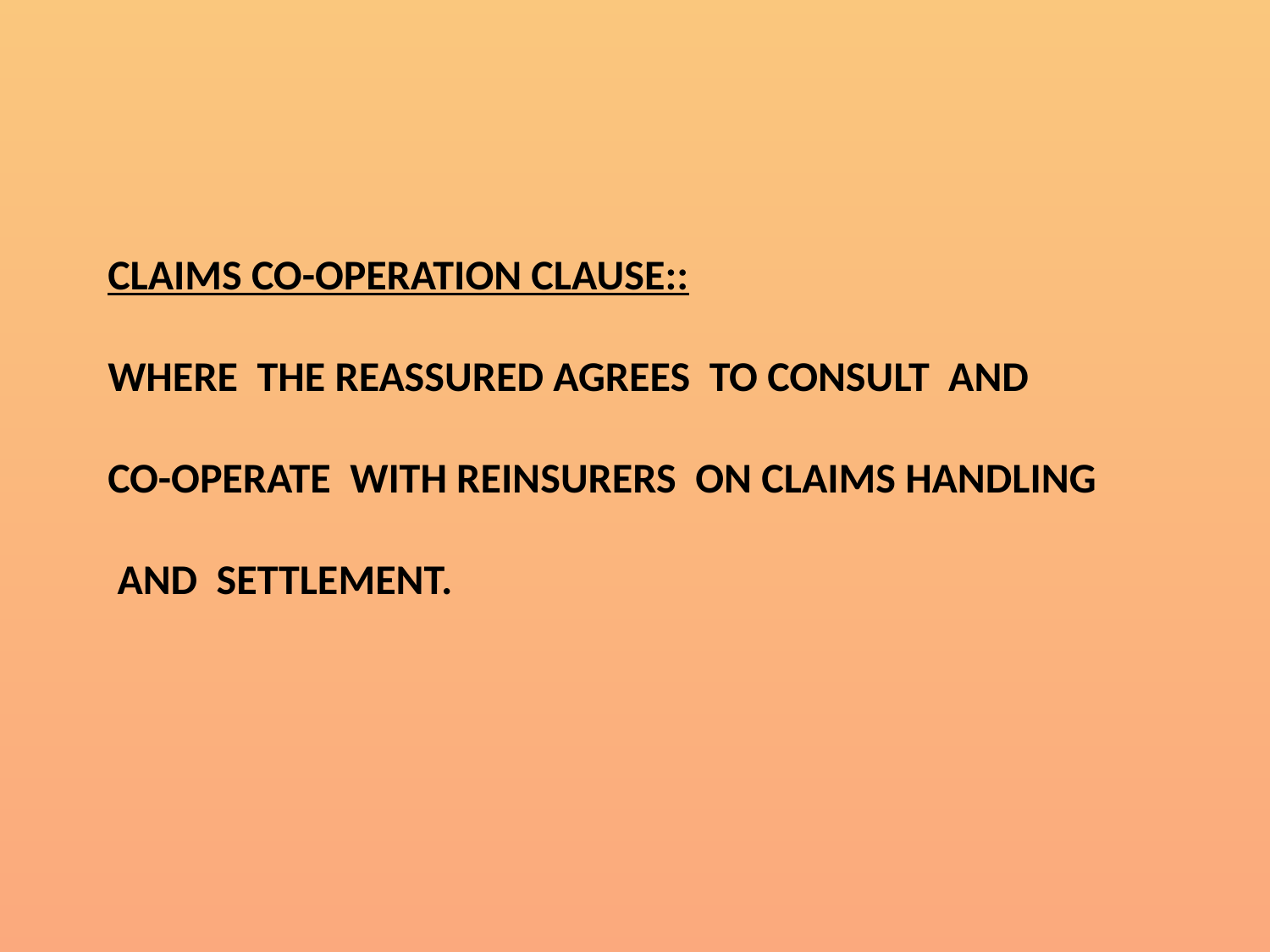

CLAIMS CO-OPERATION CLAUSE::

WHERE  THE REASSURED AGREES  TO CONSULT  AND

CO-OPERATE  WITH REINSURERS  ON CLAIMS HANDLING

 AND  SETTLEMENT.